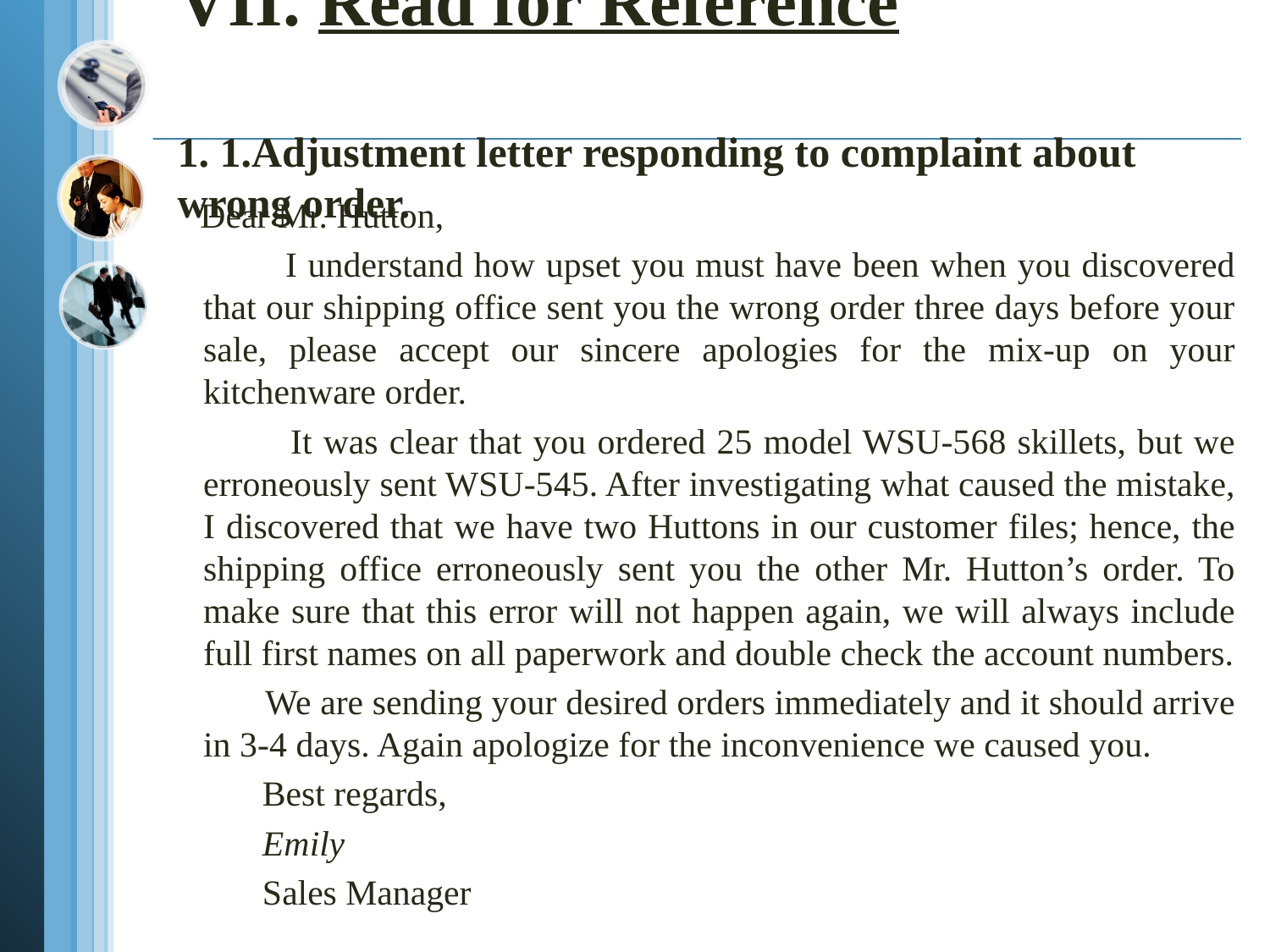

# VII. Read for Reference 1. 1.Adjustment letter responding to complaint about wrong order.
     Dear Mr. Hutton,
            I understand how upset you must have been when you discovered that our shipping office sent you the wrong order three days before your sale, please accept our sincere apologies for the mix-up on your kitchenware order.
            It was clear that you ordered 25 model WSU-568 skillets, but we erroneously sent WSU-545. After investigating what caused the mistake, I discovered that we have two Huttons in our customer files; hence, the shipping office erroneously sent you the other Mr. Hutton’s order. To make sure that this error will not happen again, we will always include full first names on all paperwork and double check the account numbers.
            We are sending your desired orders immediately and it should arrive in 3-4 days. Again apologize for the inconvenience we caused you.
            Best regards,
            Emily
            Sales Manager